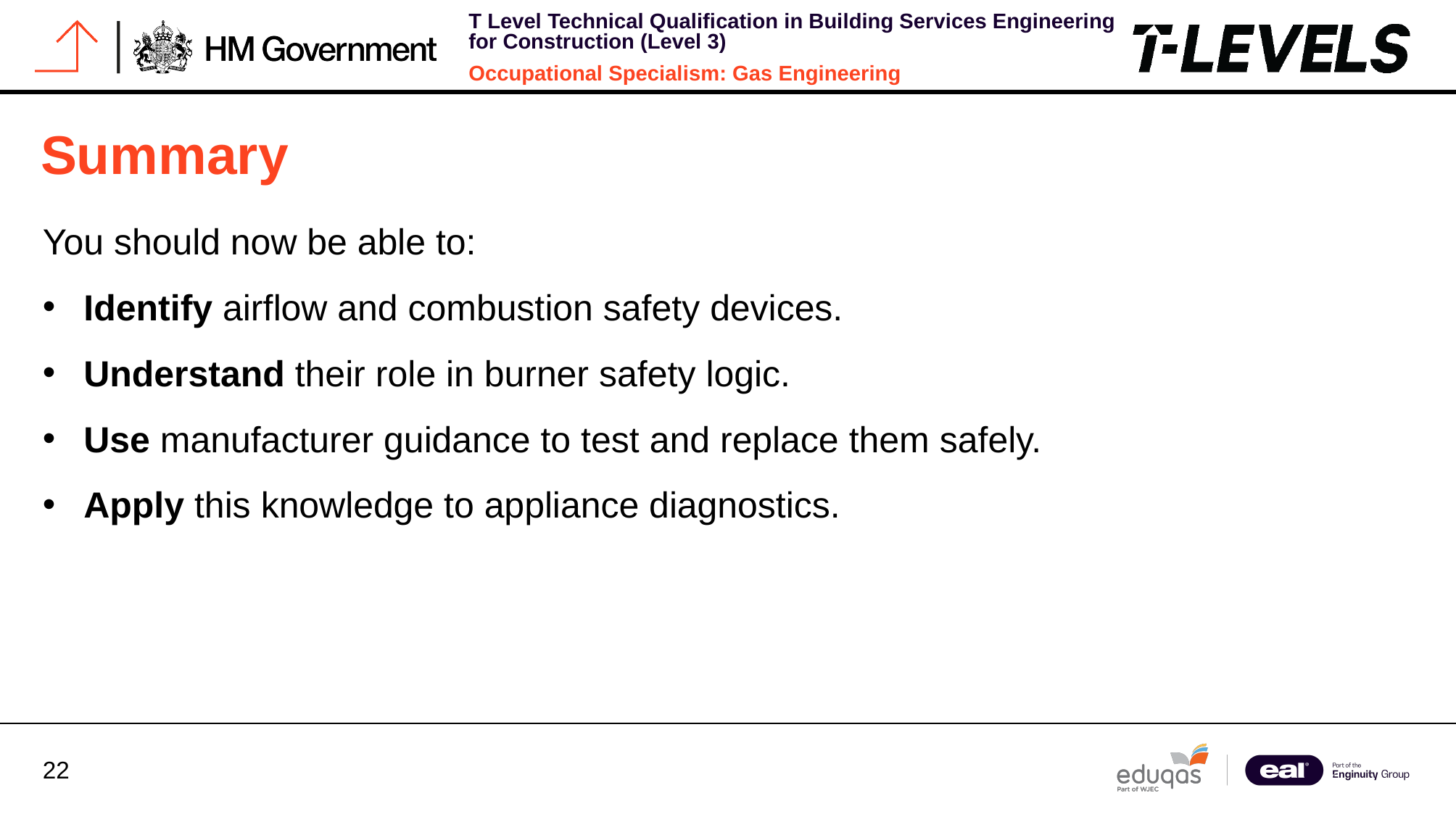

# Summary
You should now be able to:
Identify airflow and combustion safety devices.
Understand their role in burner safety logic.
Use manufacturer guidance to test and replace them safely.
Apply this knowledge to appliance diagnostics.